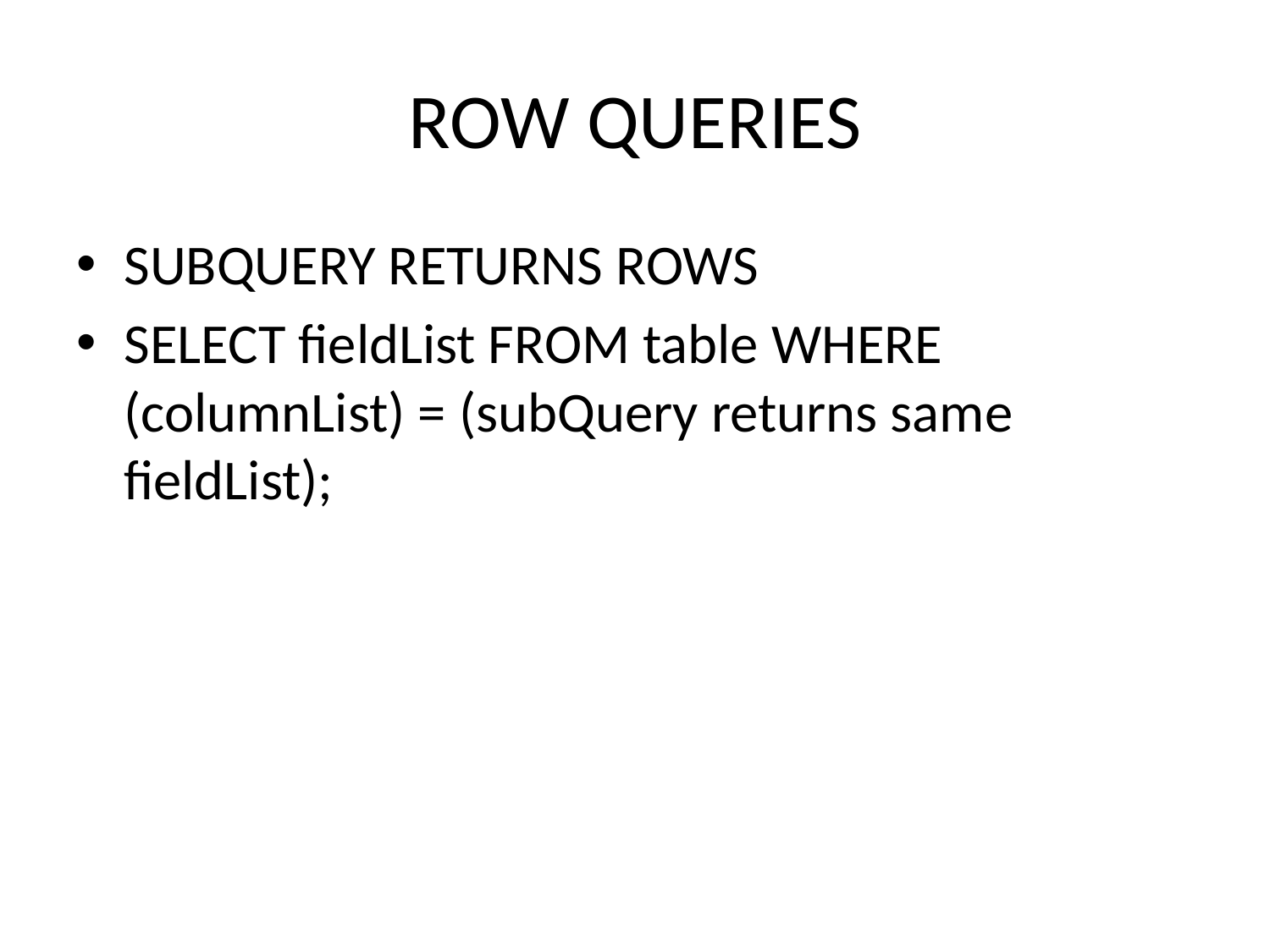

# ROW QUERIES
SUBQUERY RETURNS ROWS
SELECT fieldList FROM table WHERE (columnList) = (subQuery returns same fieldList);